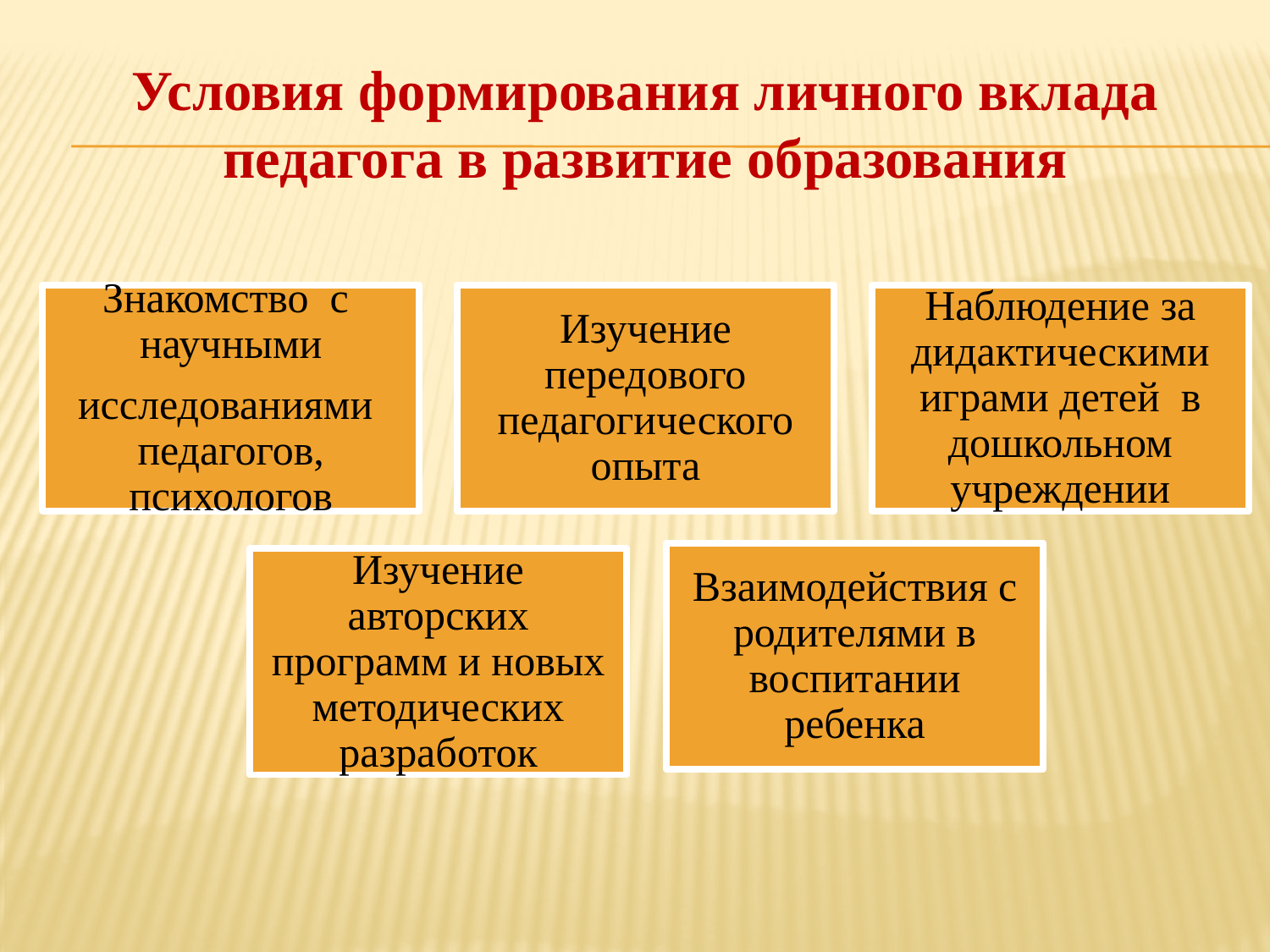

# Условия формирования личного вклада педагога в развитие образования
Знакомство  с  научными
исследованиями  педагогов, психологов
Изучение передового педагогического опыта
Наблюдение за дидактическими играми детей  в дошкольном учреждении
Изучение авторских программ и новых методических разработок
Взаимодействия с родителями в воспитании ребенка